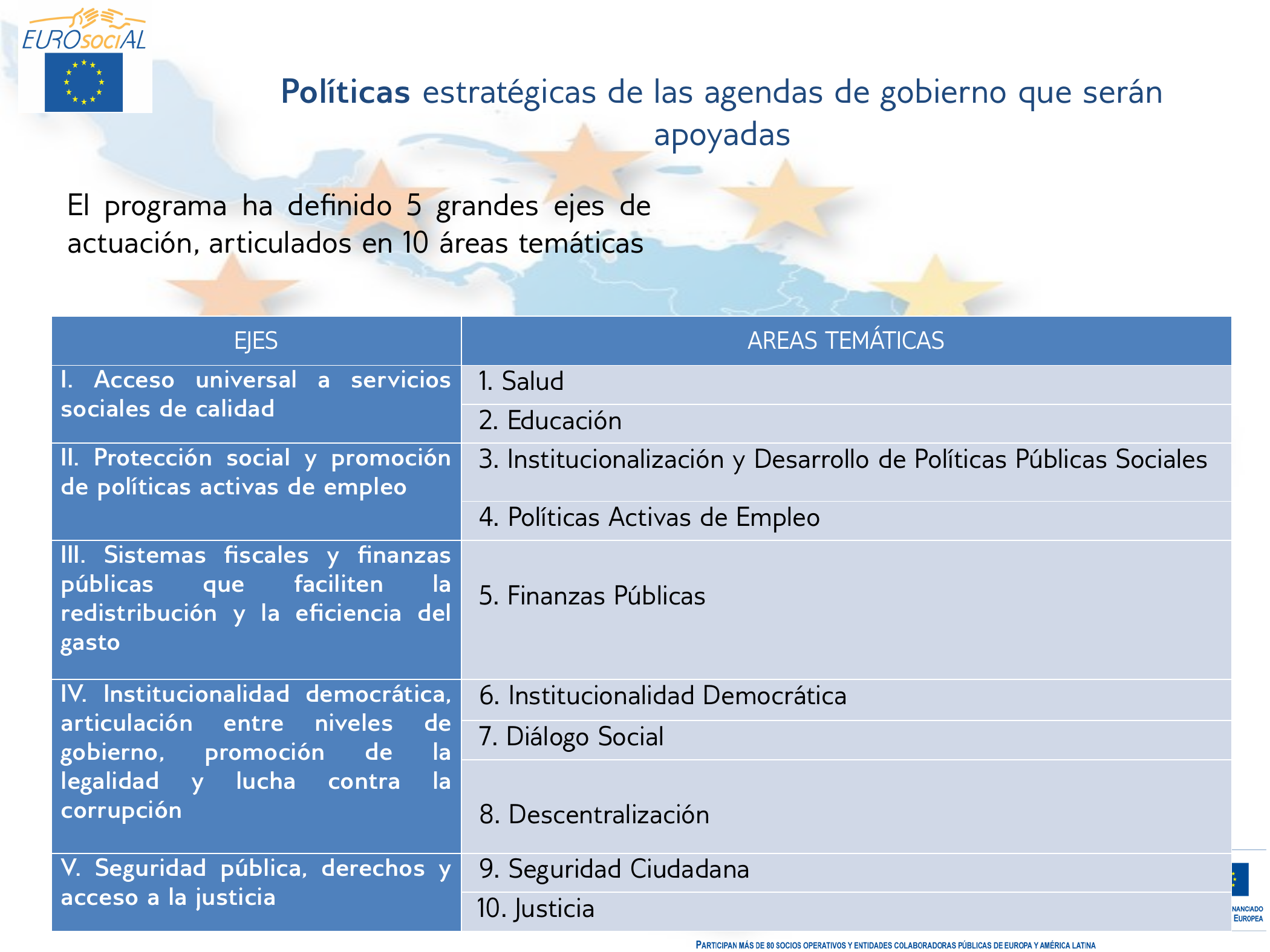

Políticas estratégicas de las agendas de gobierno que serán apoyadas
El programa ha definido 5 grandes ejes de actuación, articulados en 10 áreas temáticas
| EJES | AREAS TEMÁTICAS |
| --- | --- |
| I. Acceso universal a servicios sociales de calidad | 1. Salud |
|  | 2. Educación |
| II. Protección social y promoción de políticas activas de empleo | 3. Institucionalización y Desarrollo de Políticas Públicas Sociales |
|  | 4. Políticas Activas de Empleo |
| III. Sistemas fiscales y finanzas públicas que faciliten la redistribución y la eficiencia del gasto | 5. Finanzas Públicas |
| IV. Institucionalidad democrática, articulación entre niveles de gobierno, promoción de la legalidad y lucha contra la corrupción | 6. Institucionalidad Democrática |
|  | 7. Diálogo Social |
|  | 8. Descentralización |
| V. Seguridad pública, derechos y acceso a la justicia | 9. Seguridad Ciudadana |
|  | 10. Justicia |